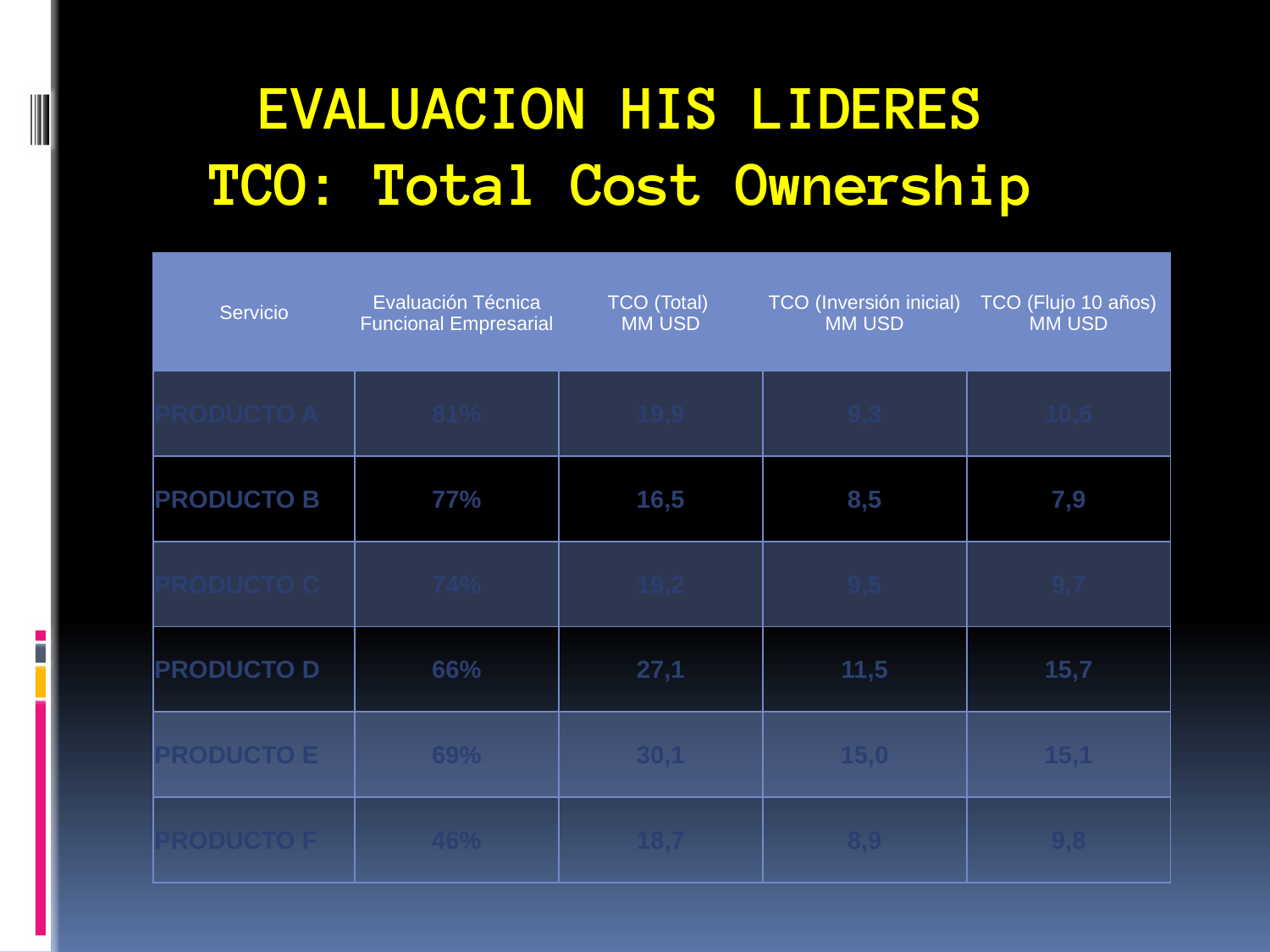

# EVALUACION HIS LIDERES TCO: Total Cost Ownership
| Servicio | Evaluación Técnica Funcional Empresarial | TCO (Total) MM USD | TCO (Inversión inicial) MM USD | TCO (Flujo 10 años) MM USD |
| --- | --- | --- | --- | --- |
| PRODUCTO A | 81% | 19,9 | 9,3 | 10,6 |
| PRODUCTO B | 77% | 16,5 | 8,5 | 7,9 |
| PRODUCTO C | 74% | 19,2 | 9,5 | 9,7 |
| PRODUCTO D | 66% | 27,1 | 11,5 | 15,7 |
| PRODUCTO E | 69% | 30,1 | 15,0 | 15,1 |
| PRODUCTO F | 46% | 18,7 | 8,9 | 9,8 |